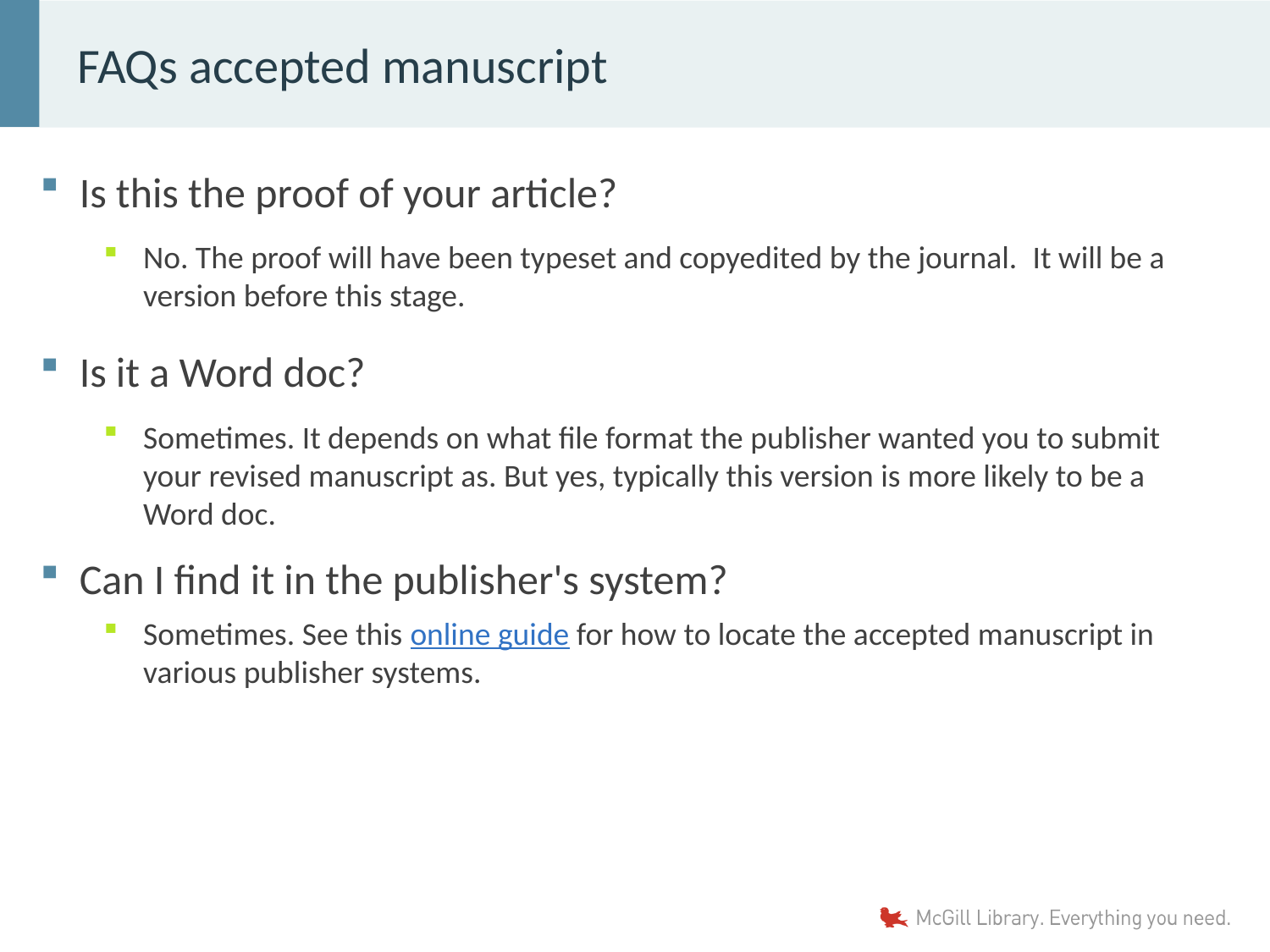

# FAQs accepted manuscript
Is this the proof of your article?
No. The proof will have been typeset and copyedited by the journal.  It will be a version before this stage.
Is it a Word doc?
Sometimes. It depends on what file format the publisher wanted you to submit your revised manuscript as. But yes, typically this version is more likely to be a Word doc.
Can I find it in the publisher's system?
Sometimes. See this online guide for how to locate the accepted manuscript in various publisher systems.